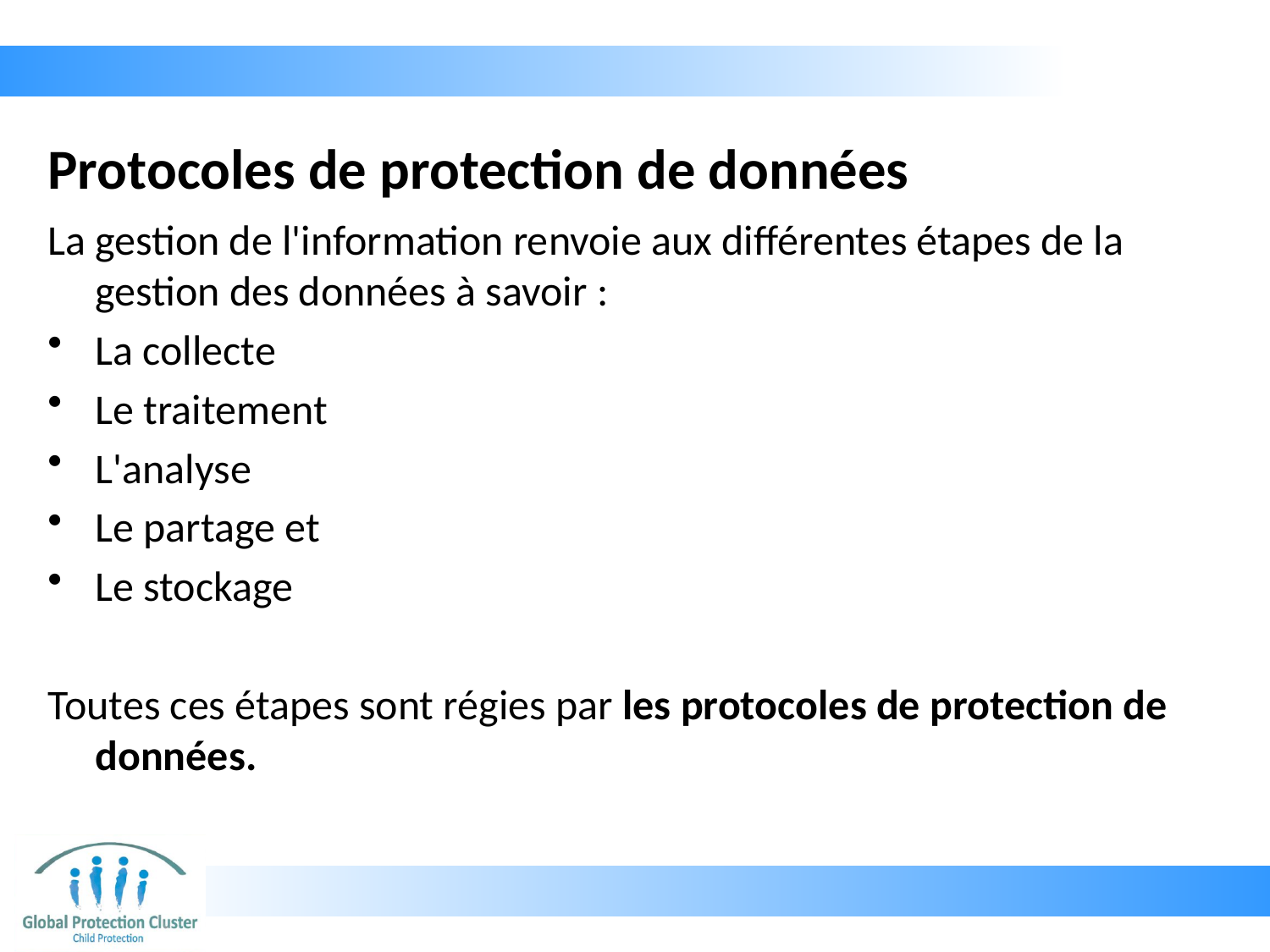

# Protocoles de protection de données
La gestion de l'information renvoie aux différentes étapes de la gestion des données à savoir :
La collecte
Le traitement
L'analyse
Le partage et
Le stockage

Toutes ces étapes sont régies par les protocoles de protection de données.